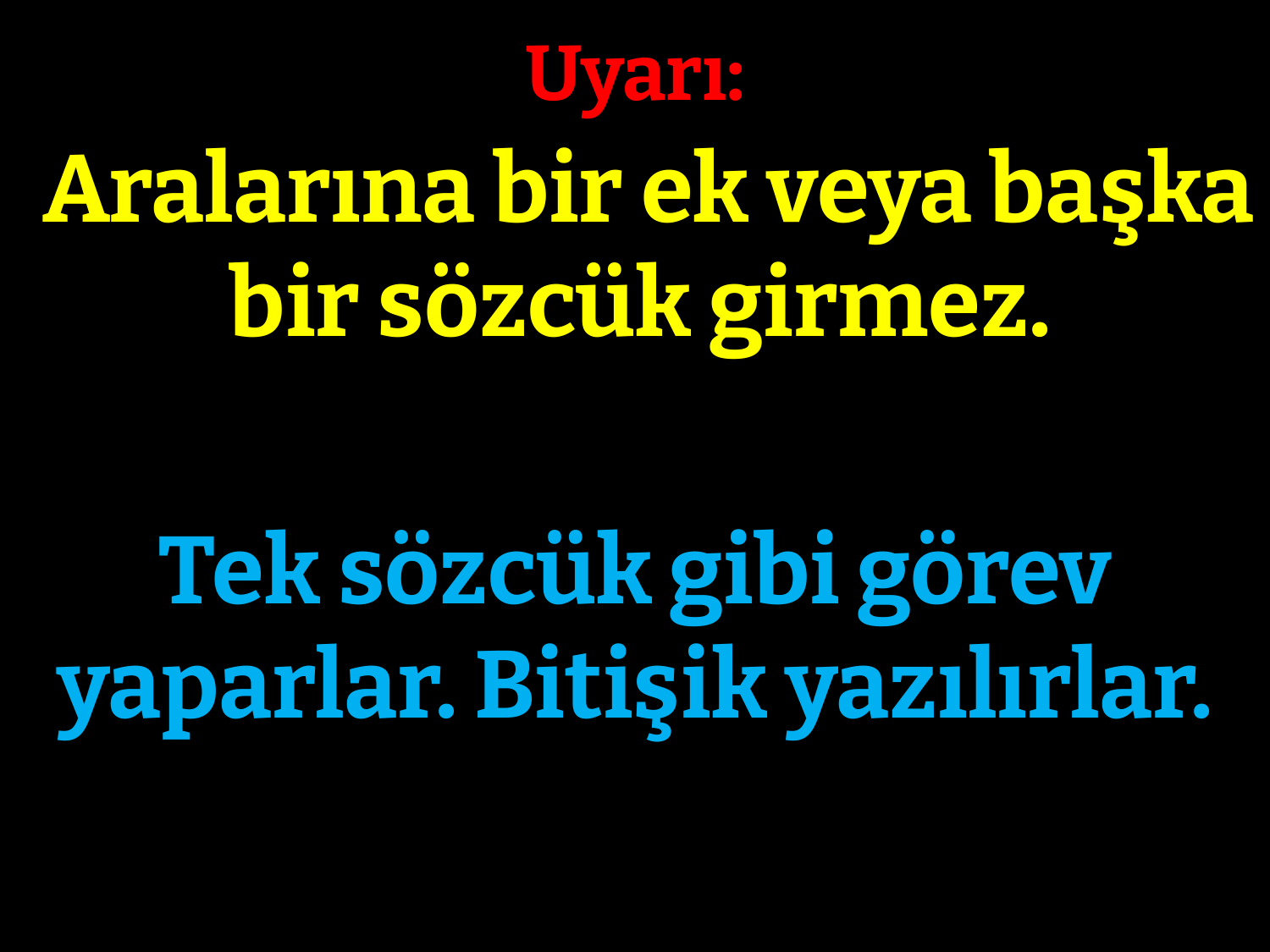

Uyarı:
Aralarına bir ek veya başka bir sözcük girmez.
#
Tek sözcük gibi görev yaparlar. Bitişik yazılırlar.